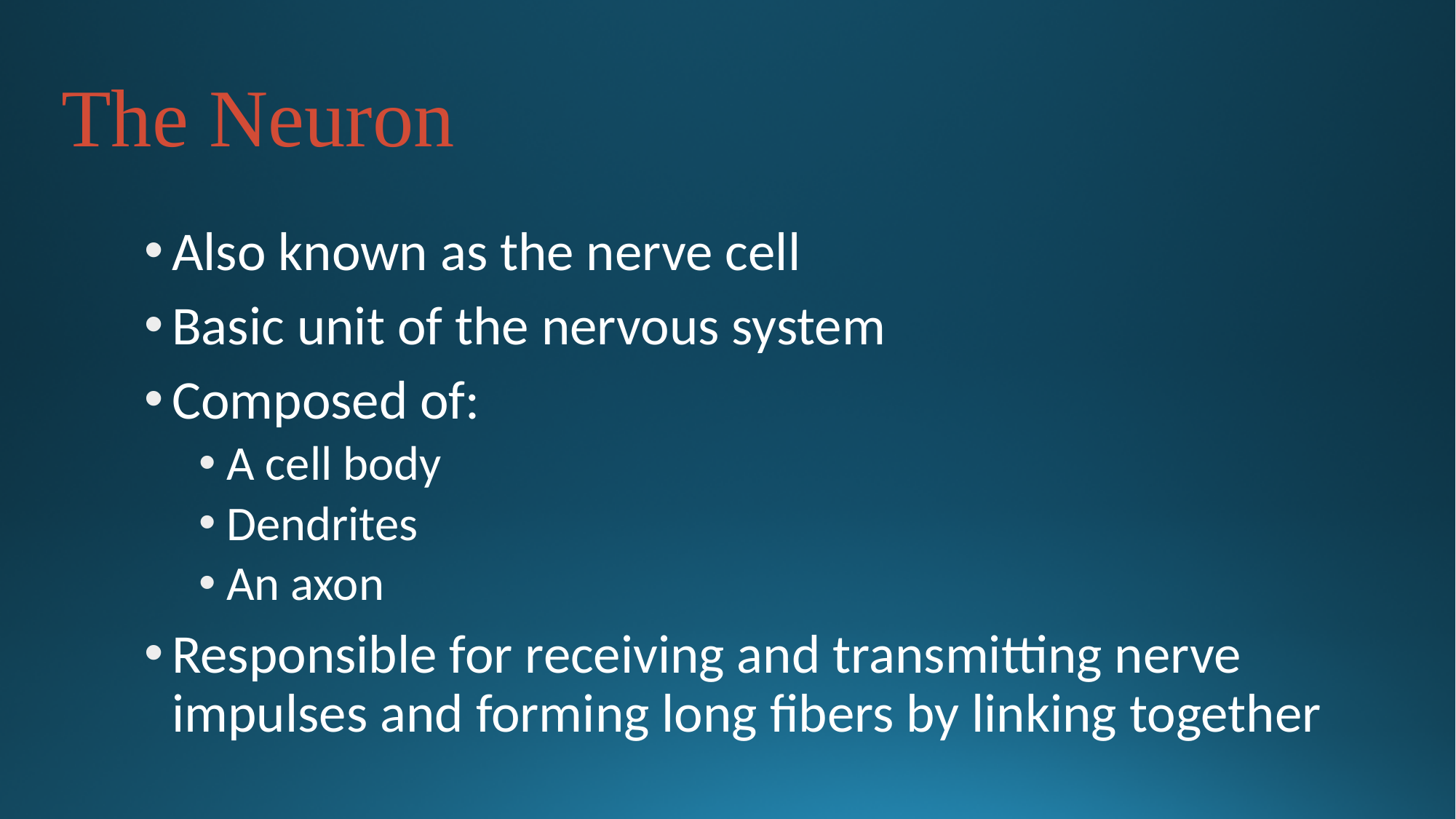

# The Neuron
Also known as the nerve cell
Basic unit of the nervous system
Composed of:
A cell body
Dendrites
An axon
Responsible for receiving and transmitting nerve impulses and forming long fibers by linking together